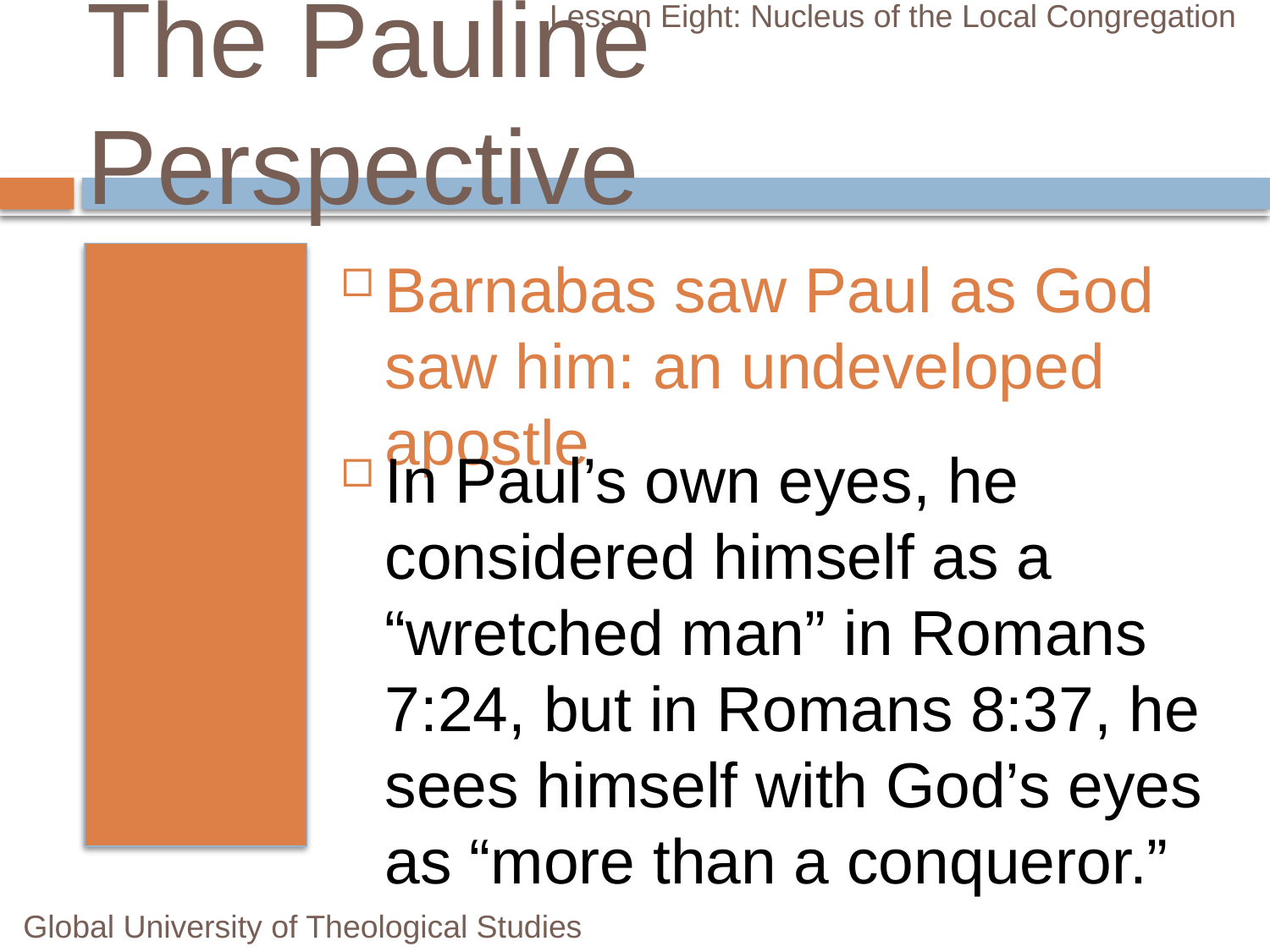

Lesson Eight: Nucleus of the Local Congregation
# The Pauline Perspective

Barnabas saw Paul as God saw him: an undeveloped apostle
In Paul’s own eyes, he considered himself as a “wretched man” in Romans 7:24, but in Romans 8:37, he sees himself with God’s eyes as “more than a conqueror.”
Global University of Theological Studies